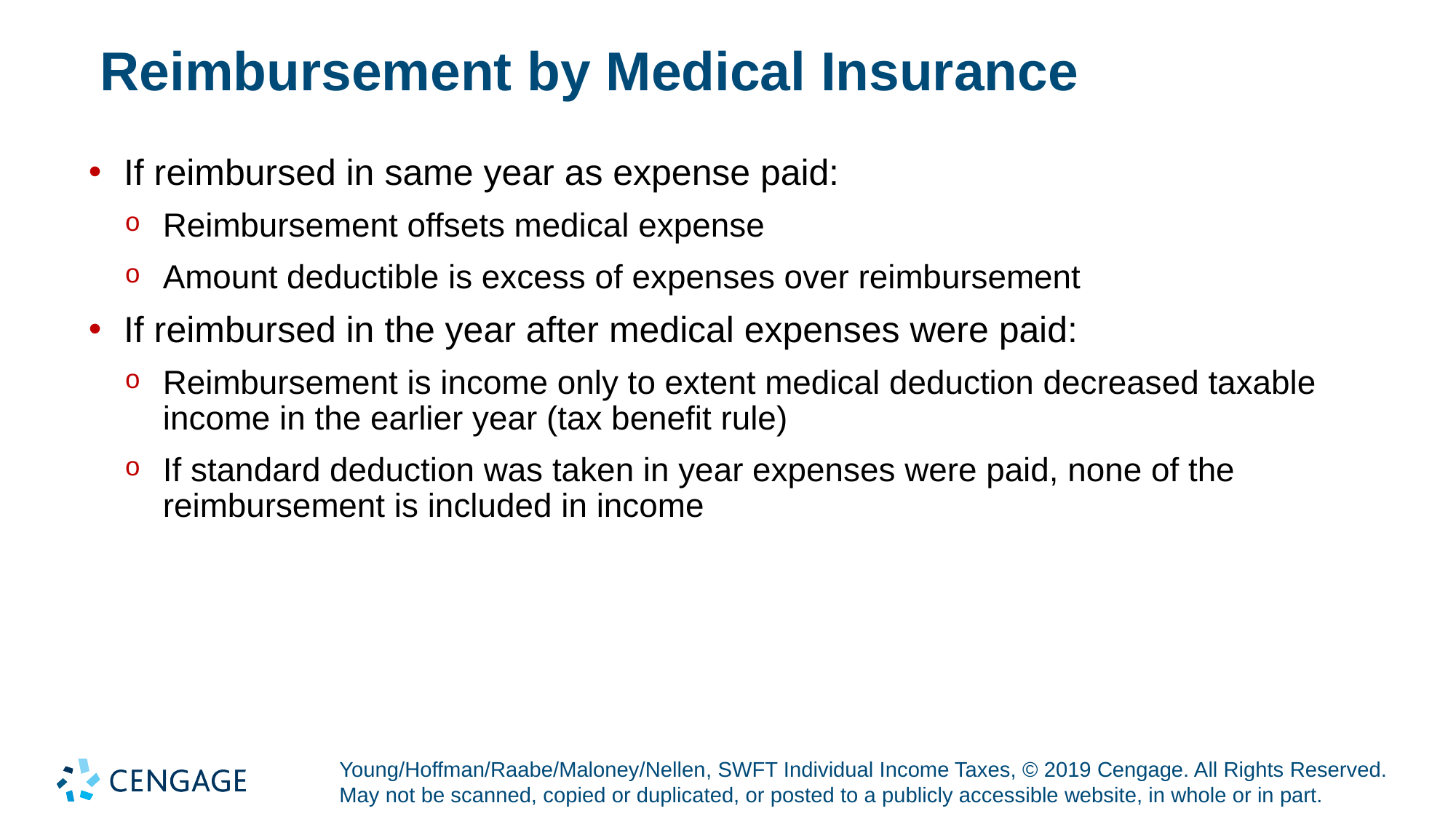

# Reimbursement by Medical Insurance
If reimbursed in same year as expense paid:
Reimbursement offsets medical expense
Amount deductible is excess of expenses over reimbursement
If reimbursed in the year after medical expenses were paid:
Reimbursement is income only to extent medical deduction decreased taxable income in the earlier year (tax benefit rule)
If standard deduction was taken in year expenses were paid, none of the reimbursement is included in income